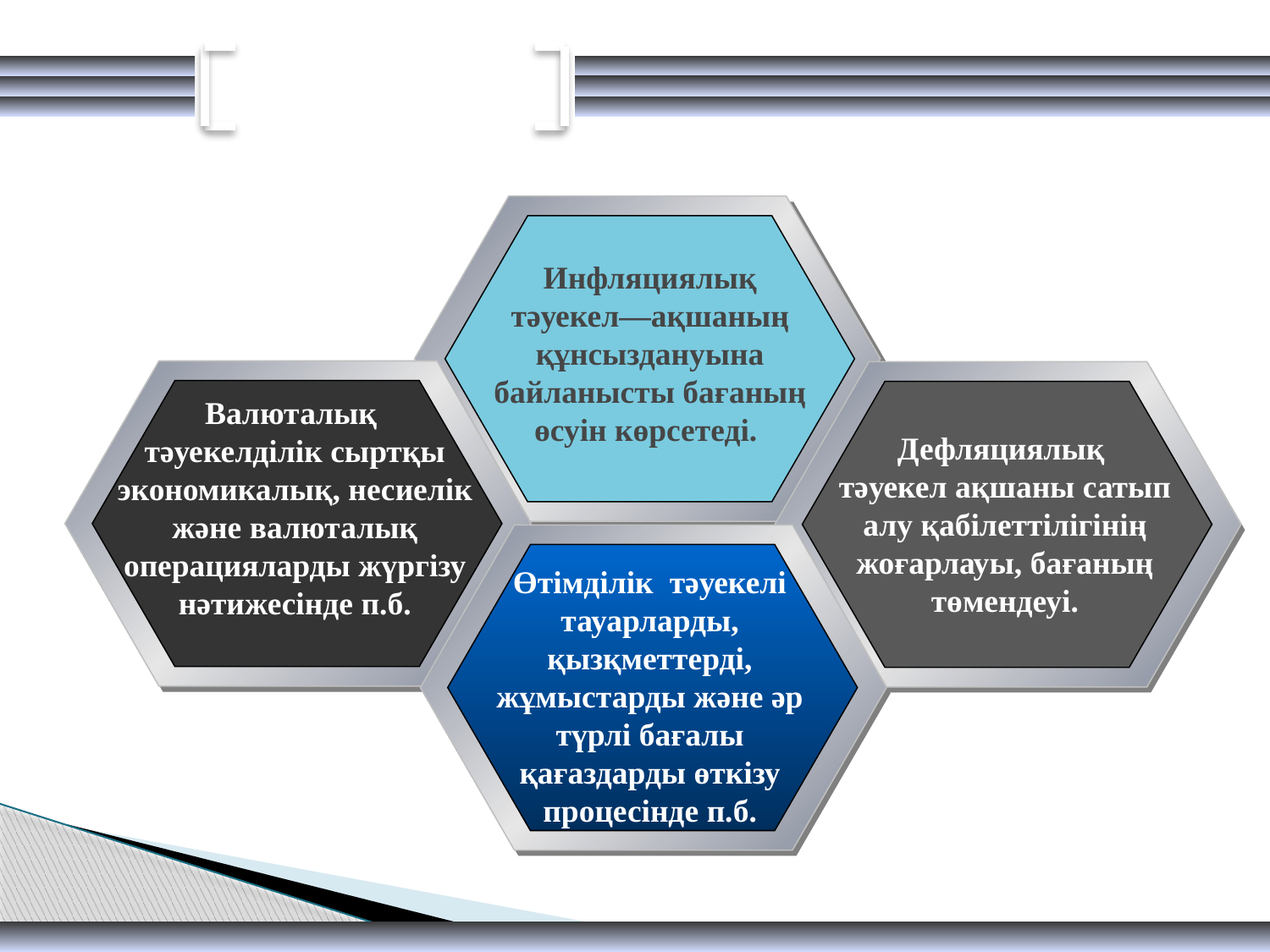

Ақшаның сатып алу қабілетімен байланысты тәуекелдер

Инфляциялық тәуекел―ақшаның құнсыздануына байланысты бағаның өсуін көрсетеді.
Валюталық
тәуекелділік сыртқы экономикалық, несиелік және валюталық операцияларды жүргізу нәтижесінде п.б.
Дефляциялық
тәуекел ақшаны сатып алу қабілеттілігінің жоғарлауы, бағаның төмендеуі.

Өтімділік  тәуекелі тауарларды, қызқметтерді, жұмыстарды және әр түрлі бағалы қағаздарды өткізу процесінде п.б.